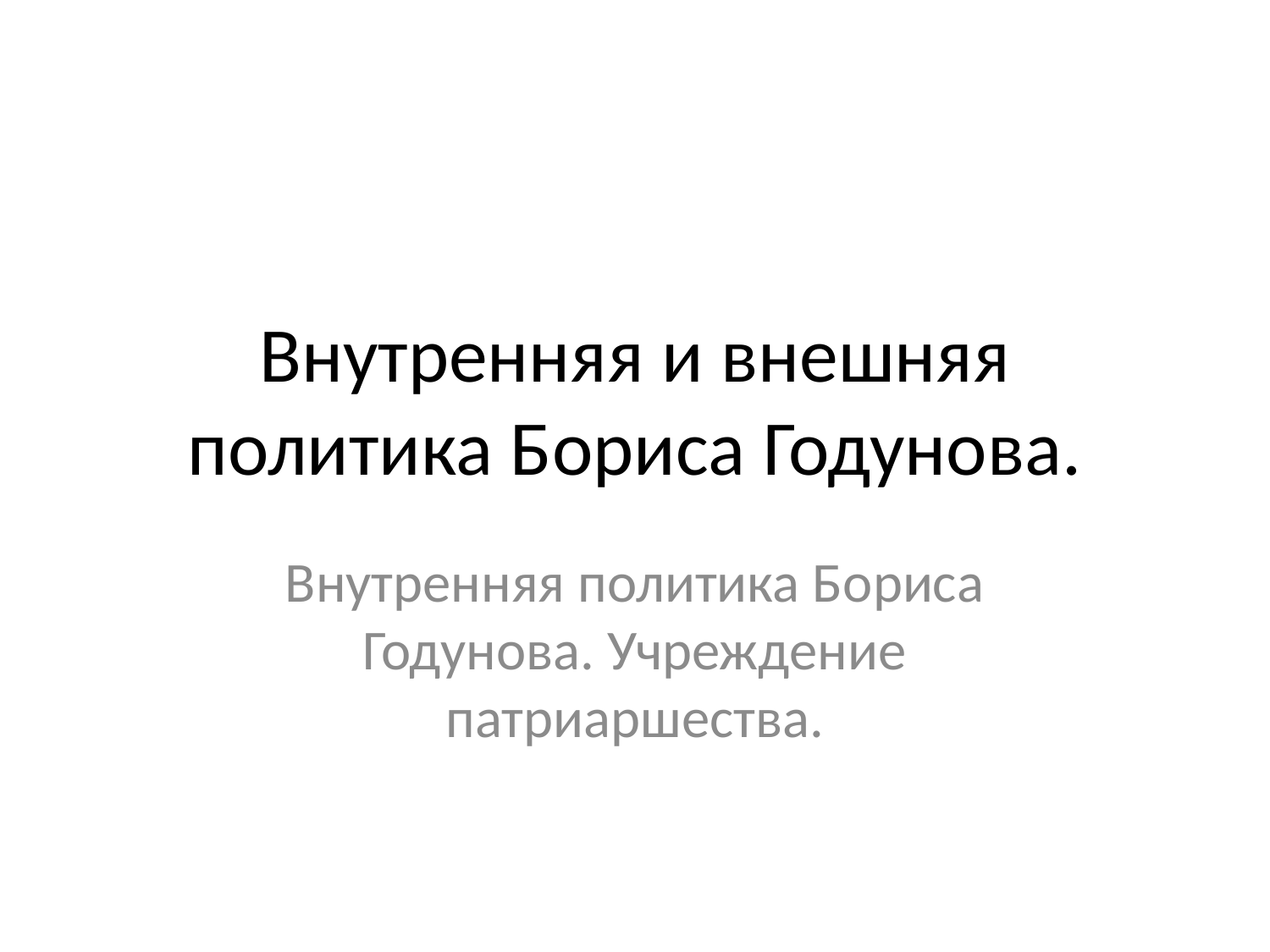

# Внутренняя и внешняя политика Бориса Годунова.
Внутренняя политика Бориса Годунова. Учреждение патриаршества.